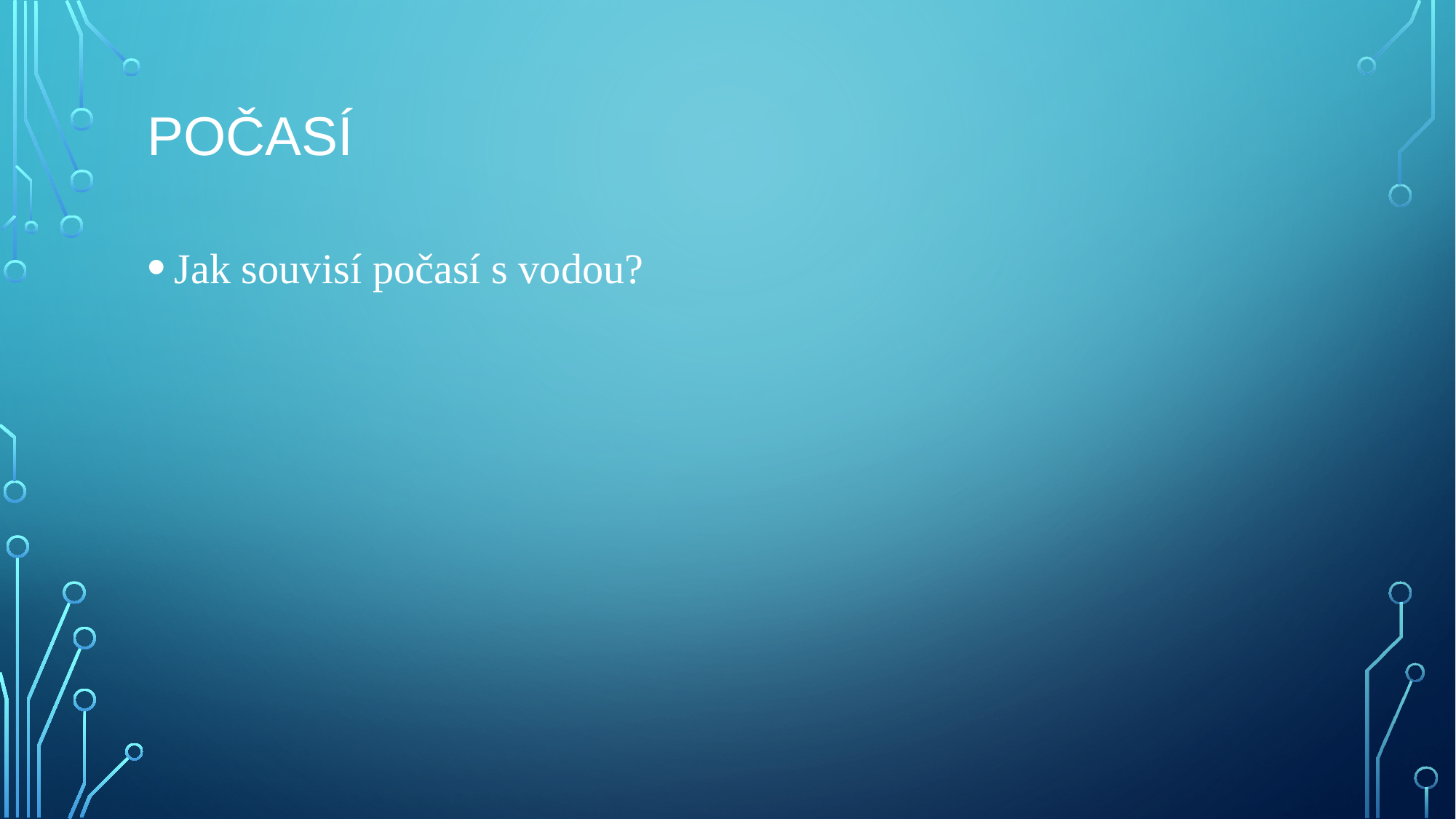

# počasí
Jak souvisí počasí s vodou?